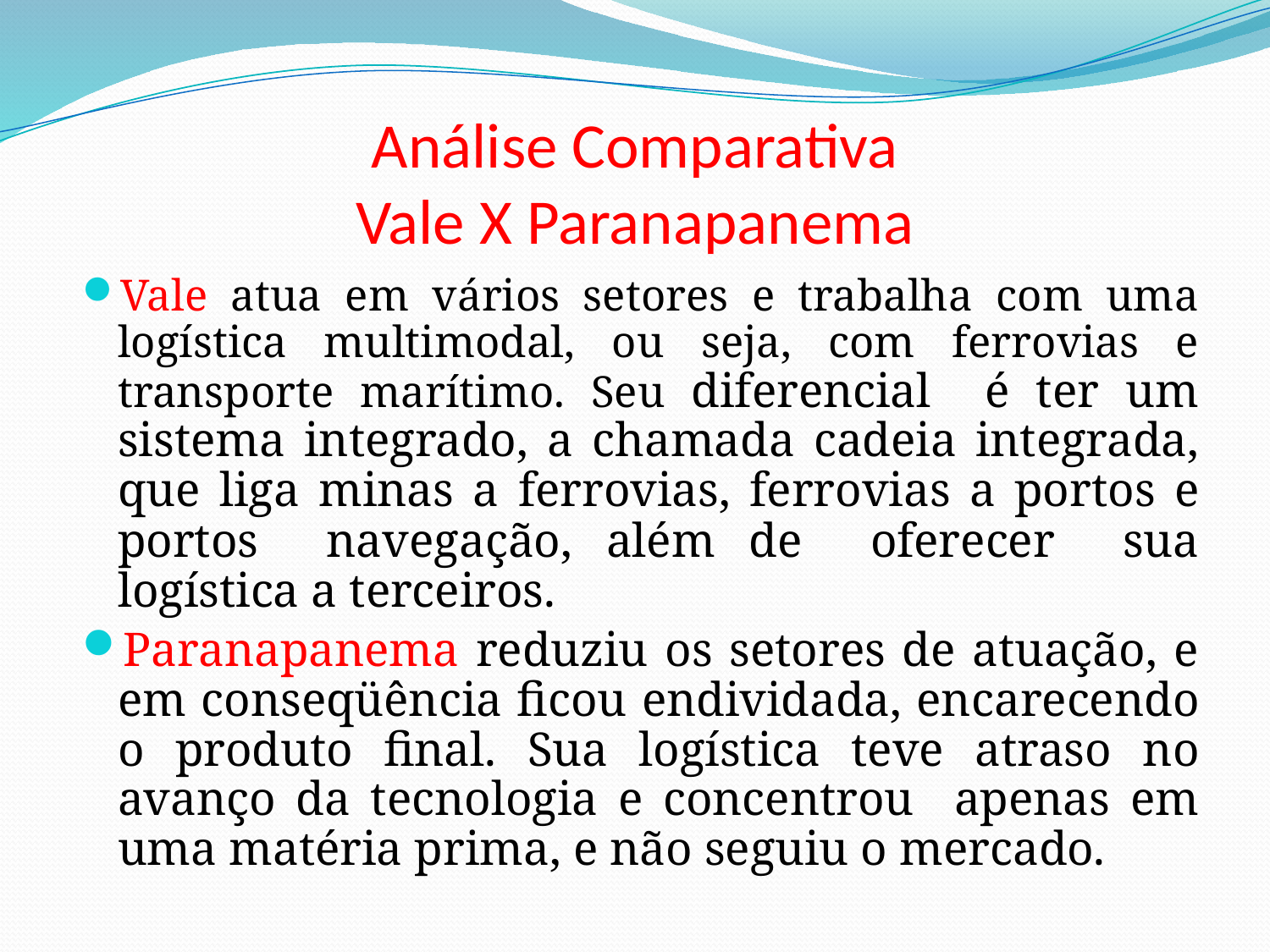

# Análise Comparativa Vale X Paranapanema
Vale atua em vários setores e trabalha com uma logística multimodal, ou seja, com ferrovias e transporte marítimo. Seu diferencial  é ter um sistema integrado, a chamada cadeia integrada, que liga minas a ferrovias, ferrovias a portos e portos  navegação, além de  oferecer  sua logística a terceiros.
Paranapanema reduziu os setores de atuação, e em conseqüência ficou endividada, encarecendo o produto final. Sua logística teve atraso no avanço da tecnologia e concentrou  apenas em uma matéria prima, e não seguiu o mercado.